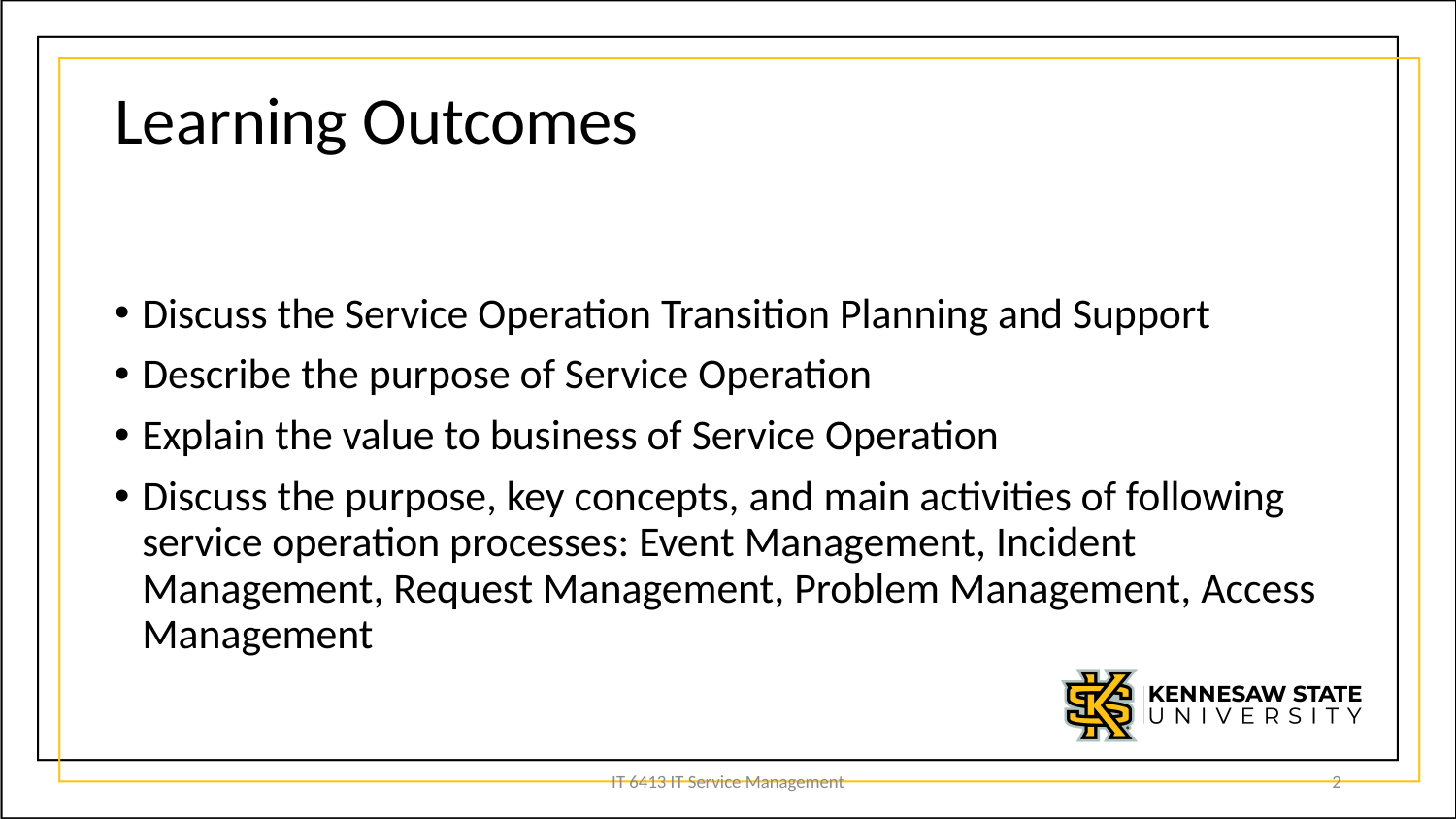

# Learning Outcomes

Discuss the Service Operation Transition Planning and Support
Describe the purpose of Service Operation
Explain the value to business of Service Operation
Discuss the purpose, key concepts, and main activities of following service operation processes: Event Management, Incident Management, Request Management, Problem Management, Access Management
IT 6413 IT Service Management
2